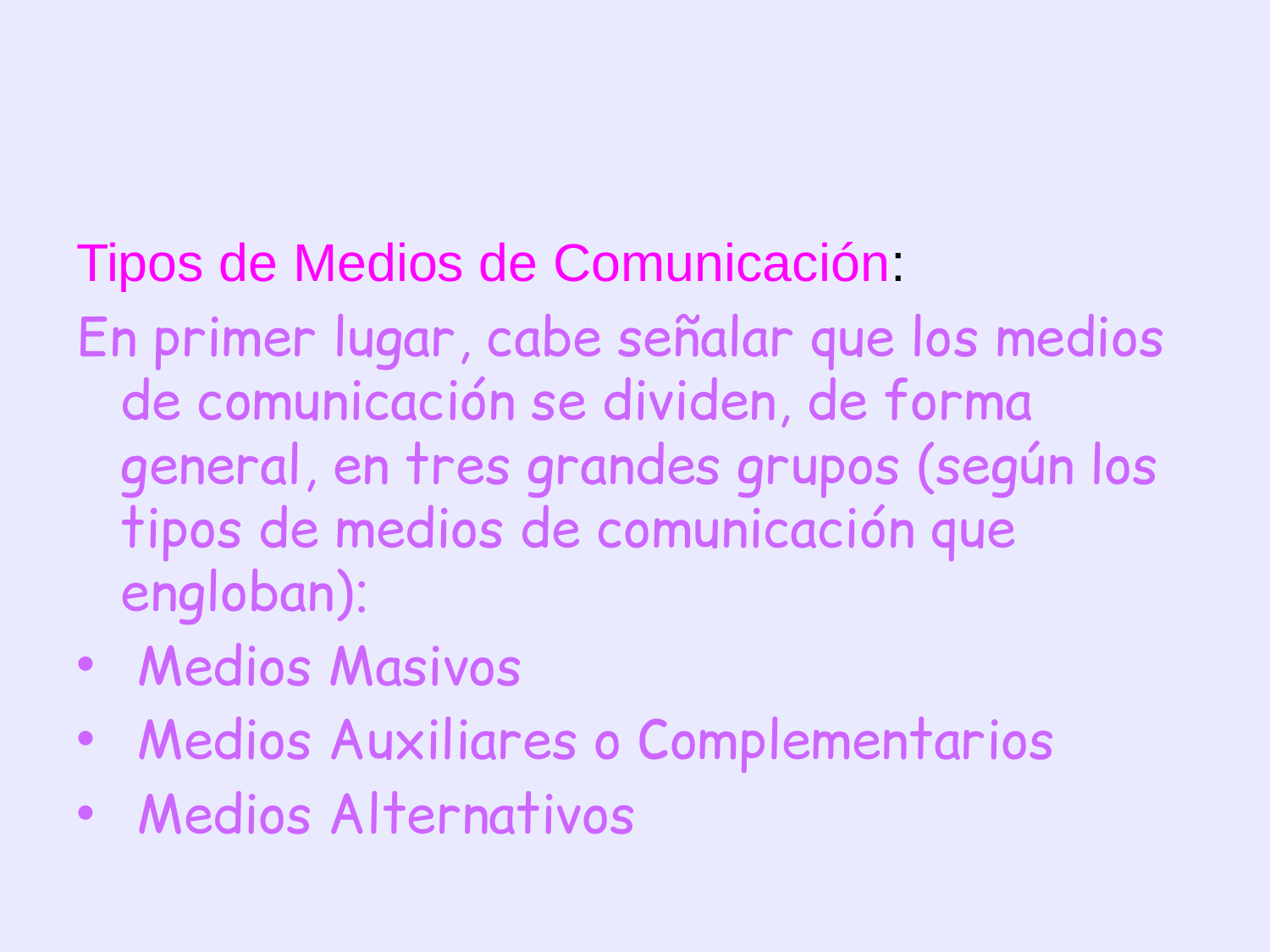

#
Tipos de Medios de Comunicación:
En primer lugar, cabe señalar que los medios de comunicación se dividen, de forma general, en tres grandes grupos (según los tipos de medios de comunicación que engloban):
 Medios Masivos
 Medios Auxiliares o Complementarios
 Medios Alternativos